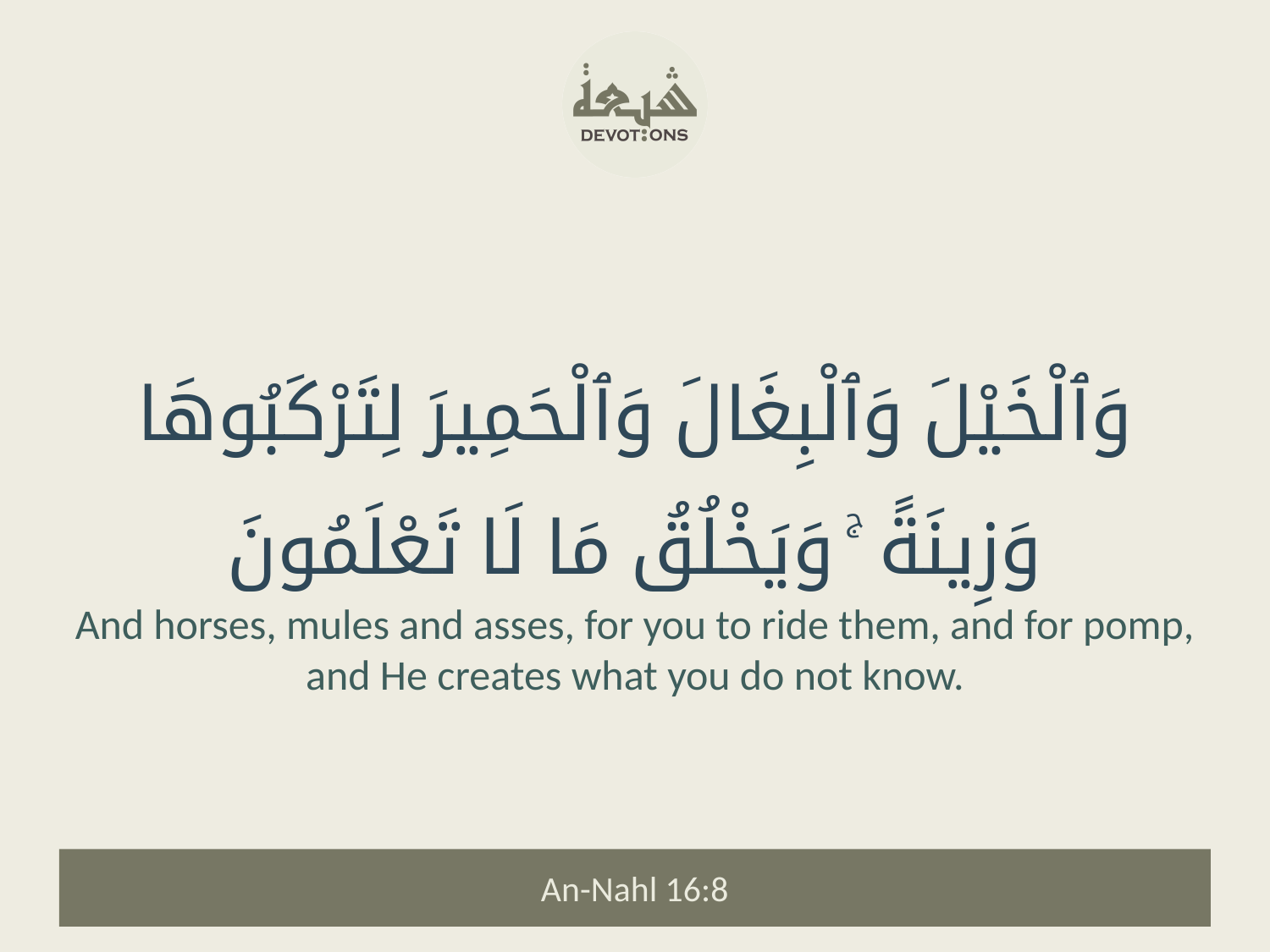

وَٱلْخَيْلَ وَٱلْبِغَالَ وَٱلْحَمِيرَ لِتَرْكَبُوهَا وَزِينَةً ۚ وَيَخْلُقُ مَا لَا تَعْلَمُونَ
And horses, mules and asses, for you to ride them, and for pomp, and He creates what you do not know.
An-Nahl 16:8